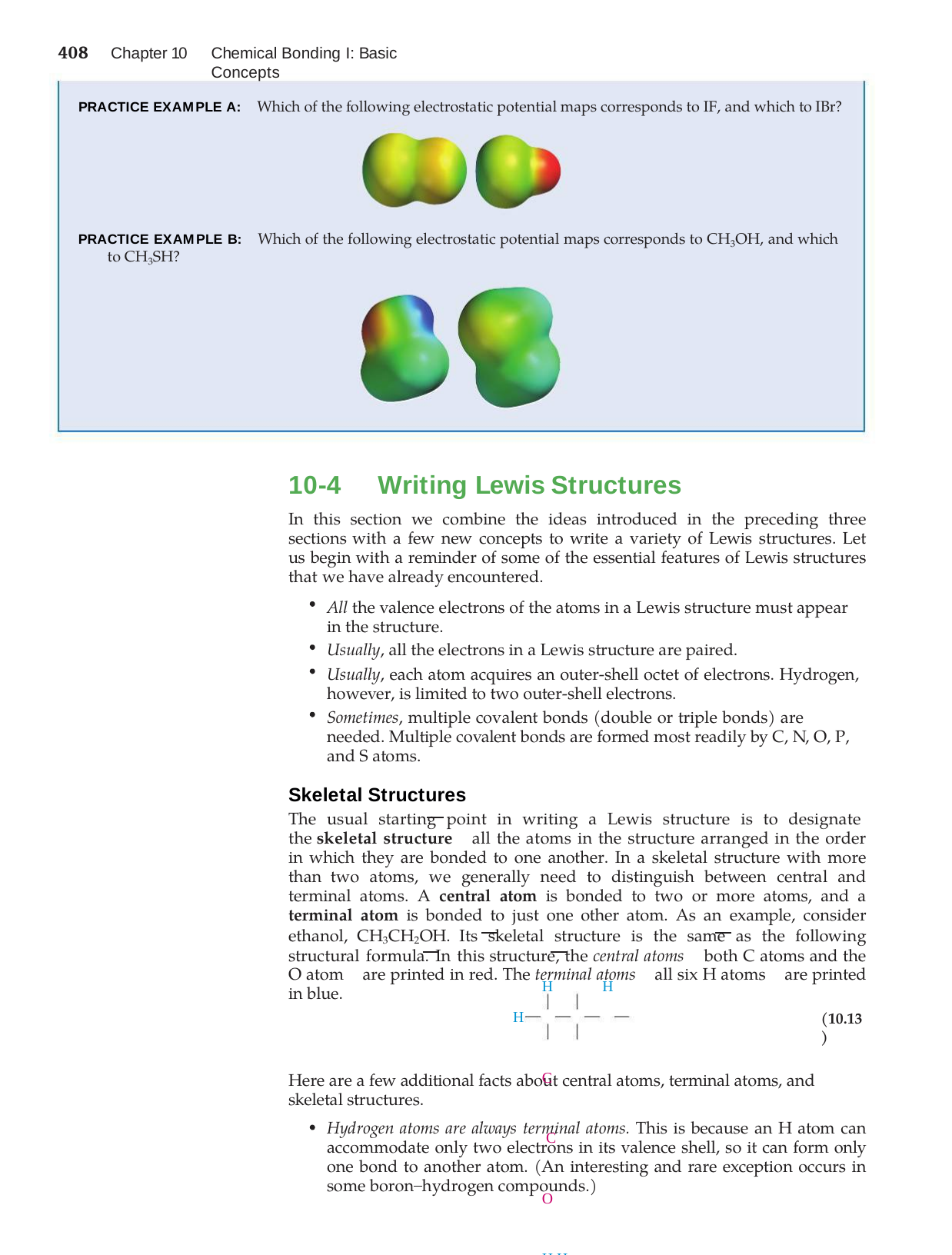

408	Chapter 10
Chemical Bonding I: Basic Concepts
PRACTICE EXAMPLE A:    Which of the following electrostatic potential maps corresponds to IF, and which to IBr?
PRACTICE EXAMPLE B:    Which of the following electrostatic potential maps corresponds to CH3OH, and which to CH3SH?
10-4     Writing Lewis Structures
In this section we combine the ideas introduced in the preceding three sections with a few new concepts to write a variety of Lewis structures. Let us begin with a reminder of some of the essential features of Lewis structures that we have already encountered.
All the valence electrons of the atoms in a Lewis structure must appear in the structure.
Usually, all the electrons in a Lewis structure are paired.
Usually, each atom acquires an outer-shell octet of electrons. Hydrogen, however, is limited to two outer-shell electrons.
Sometimes, multiple covalent bonds (double or triple bonds) are needed. Multiple covalent bonds are formed most readily by C, N, O, P, and S atoms.

Skeletal Structures
The  usual  starting  point  in  writing  a  Lewis  structure  is  to  designate  the skeletal structure    all the atoms in the structure arranged in the order in which they are bonded to one another. In a skeletal structure with more than two atoms, we generally need to distinguish between central and terminal atoms. A central atom is bonded to two or more atoms, and a terminal atom is bonded to just one other atom. As an example, consider ethanol, CH3CH2OH. Its skeletal structure is the same as the following structural formula. In this structure, the central atoms    both C atoms and the O atom    are printed in red. The terminal atoms    all six H atoms    are printed in blue.

H	H
H		C	 C	O	H H	H
(10.13)
Here are a few additional facts about central atoms, terminal atoms, and skeletal structures.
Hydrogen atoms are always terminal atoms. This is because an H atom can accommodate only two electrons in its valence shell, so it can form only one bond to another atom. (An interesting and rare exception occurs in some boron  hydrogen compounds.)